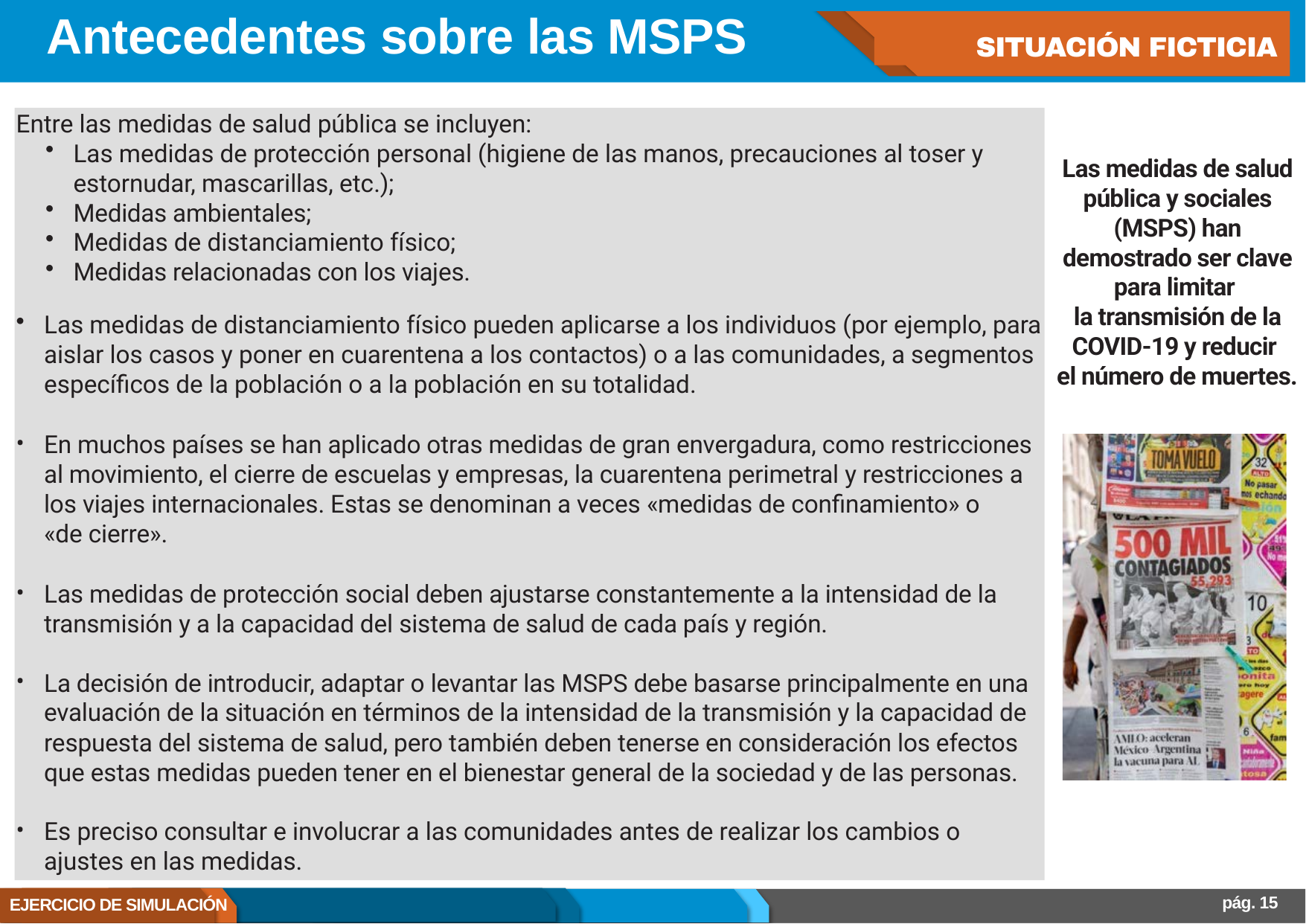

# Antecedentes sobre las MSPS

SITUACIÓN FICTICIA
Entre las medidas de salud pública se incluyen:
Las medidas de protección personal (higiene de las manos, precauciones al toser y estornudar, mascarillas, etc.);
Medidas ambientales;
Medidas de distanciamiento físico;
Medidas relacionadas con los viajes.

Las medidas de distanciamiento físico pueden aplicarse a los individuos (por ejemplo, para aislar los casos y poner en cuarentena a los contactos) o a las comunidades, a segmentos específicos de la población o a la población en su totalidad.

En muchos países se han aplicado otras medidas de gran envergadura, como restricciones al movimiento, el cierre de escuelas y empresas, la cuarentena perimetral y restricciones a los viajes internacionales. Estas se denominan a veces «medidas de confinamiento» o
«de cierre».

Las medidas de protección social deben ajustarse constantemente a la intensidad de la transmisión y a la capacidad del sistema de salud de cada país y región.

La decisión de introducir, adaptar o levantar las MSPS debe basarse principalmente en una evaluación de la situación en términos de la intensidad de la transmisión y la capacidad de respuesta del sistema de salud, pero también deben tenerse en consideración los efectos que estas medidas pueden tener en el bienestar general de la sociedad y de las personas.

Es preciso consultar e involucrar a las comunidades antes de realizar los cambios o ajustes en las medidas.
Las medidas de salud pública y sociales (MSPS) han demostrado ser clave para limitar
la transmisión de la COVID-19 y reducir
el número de muertes.

pág. 15
EJERCICIO DE SIMULACIÓN